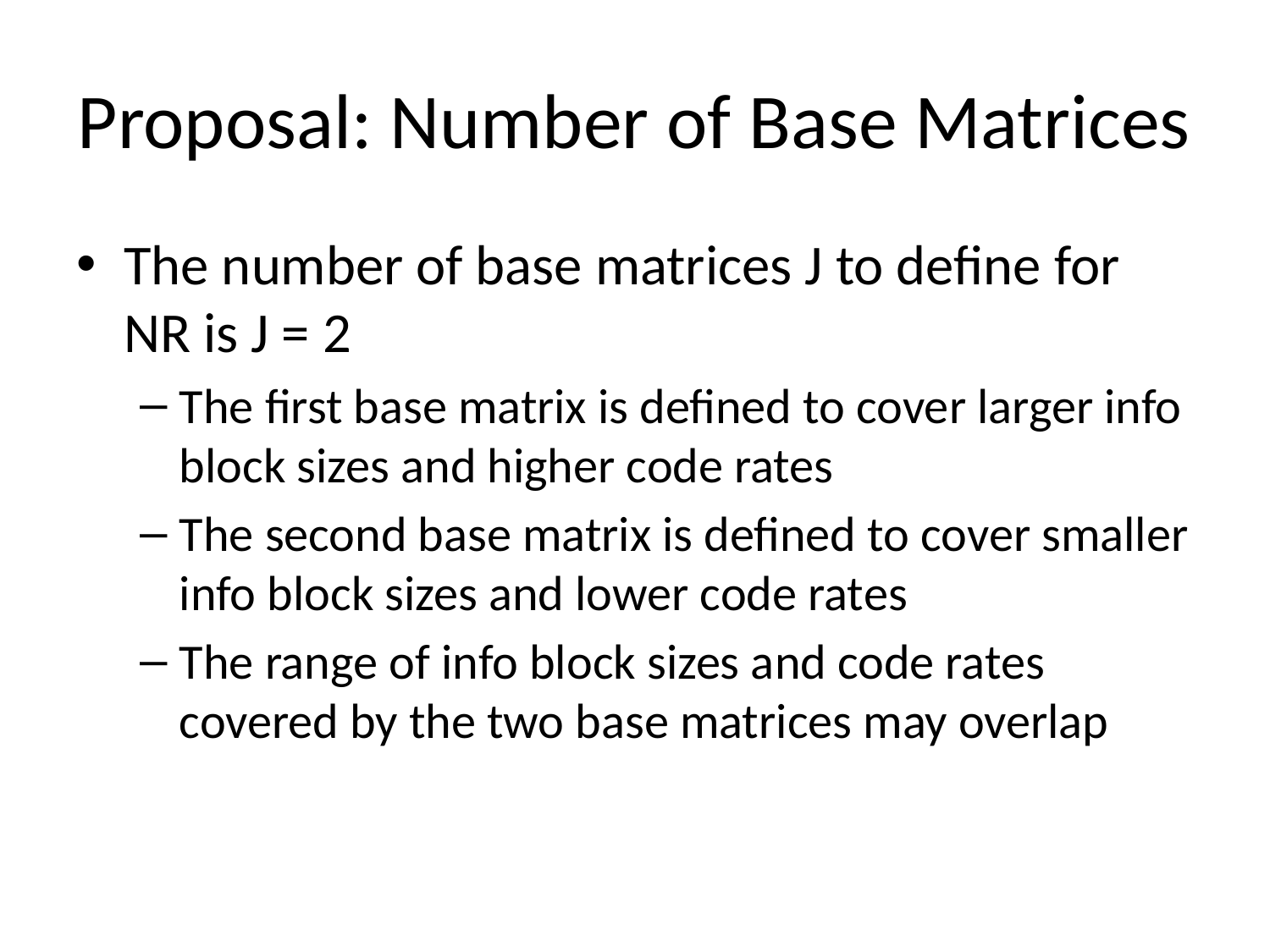

# Proposal: Number of Base Matrices
The number of base matrices J to define for NR is J = 2
The first base matrix is defined to cover larger info block sizes and higher code rates
The second base matrix is defined to cover smaller info block sizes and lower code rates
The range of info block sizes and code rates covered by the two base matrices may overlap